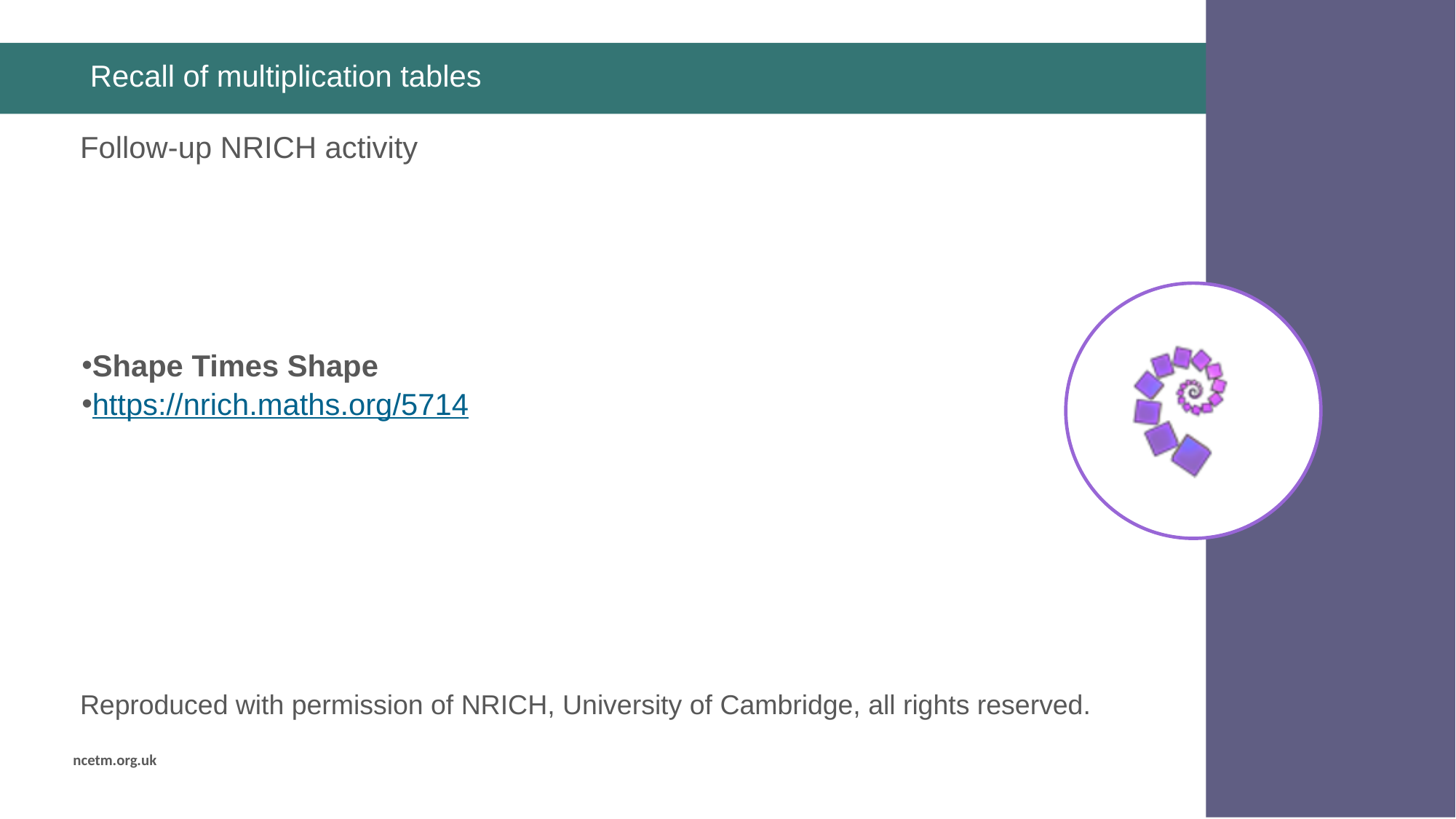

# Recall of multiplication tables

Shape Times Shape
https://nrich.maths.org/5714